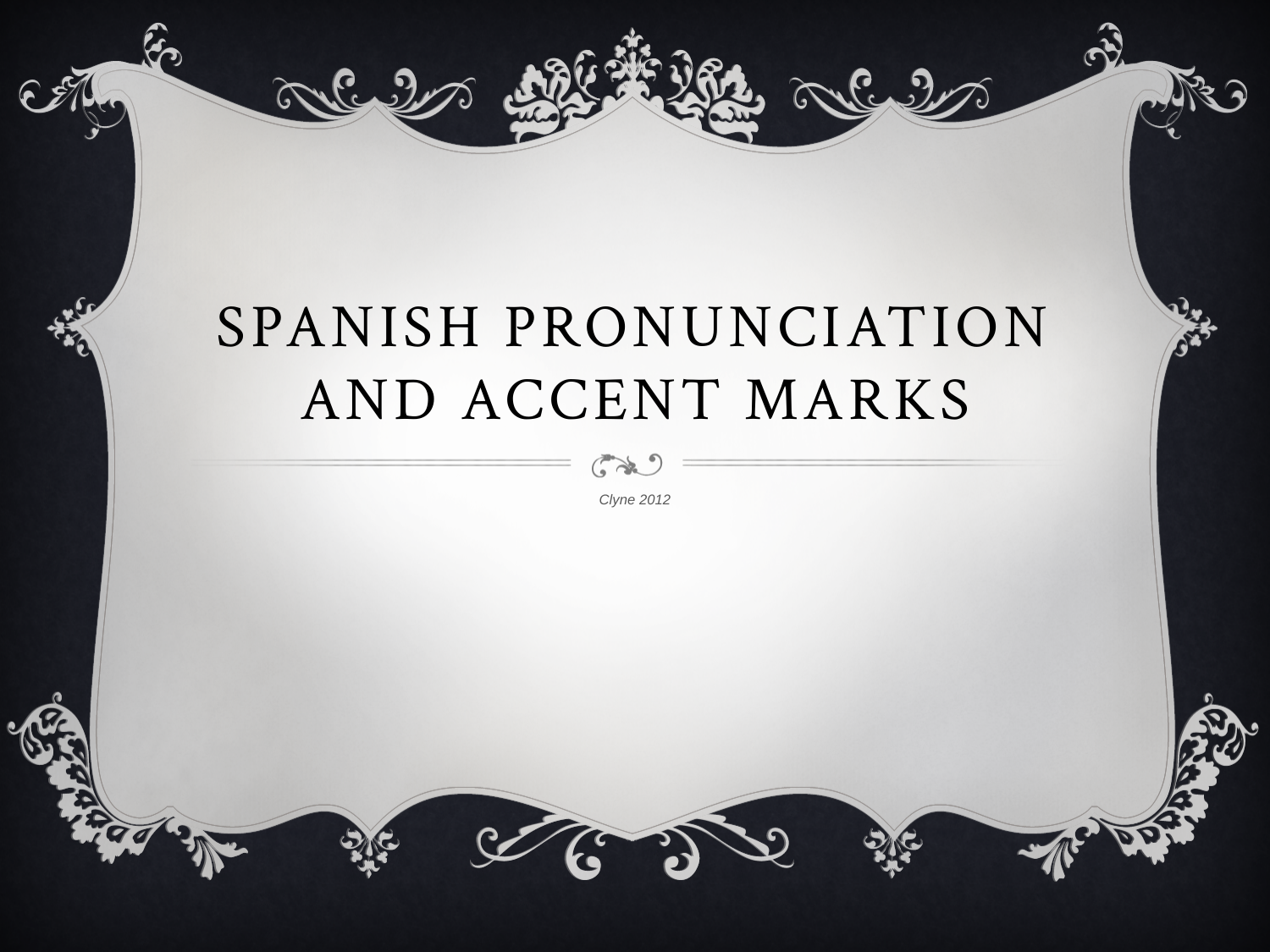

# Spanish pronunciation and accent marks
Clyne 2012